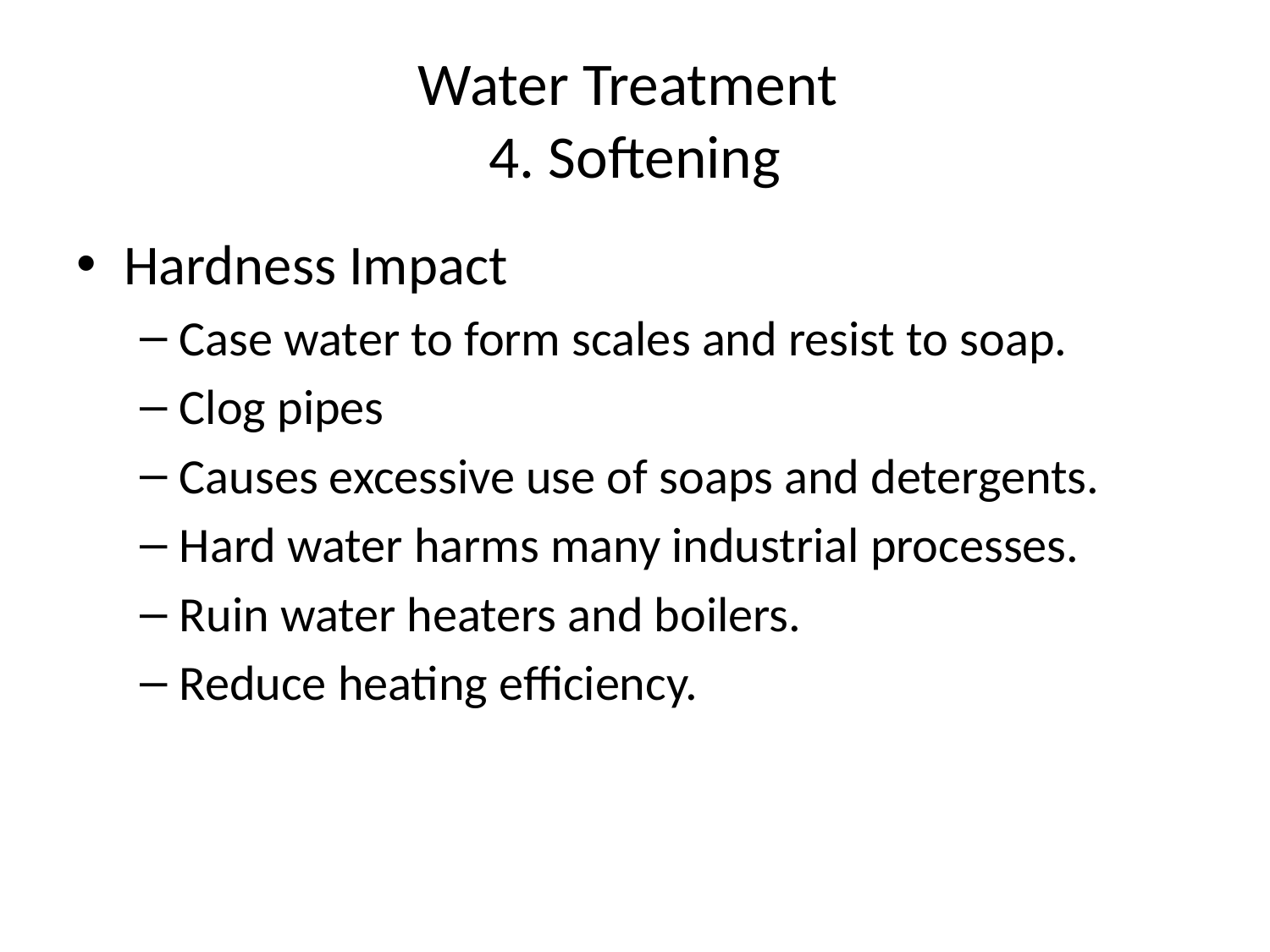

# Water Treatment 4. Softening
Hardness Impact
Case water to form scales and resist to soap.
Clog pipes
Causes excessive use of soaps and detergents.
Hard water harms many industrial processes.
Ruin water heaters and boilers.
Reduce heating efficiency.